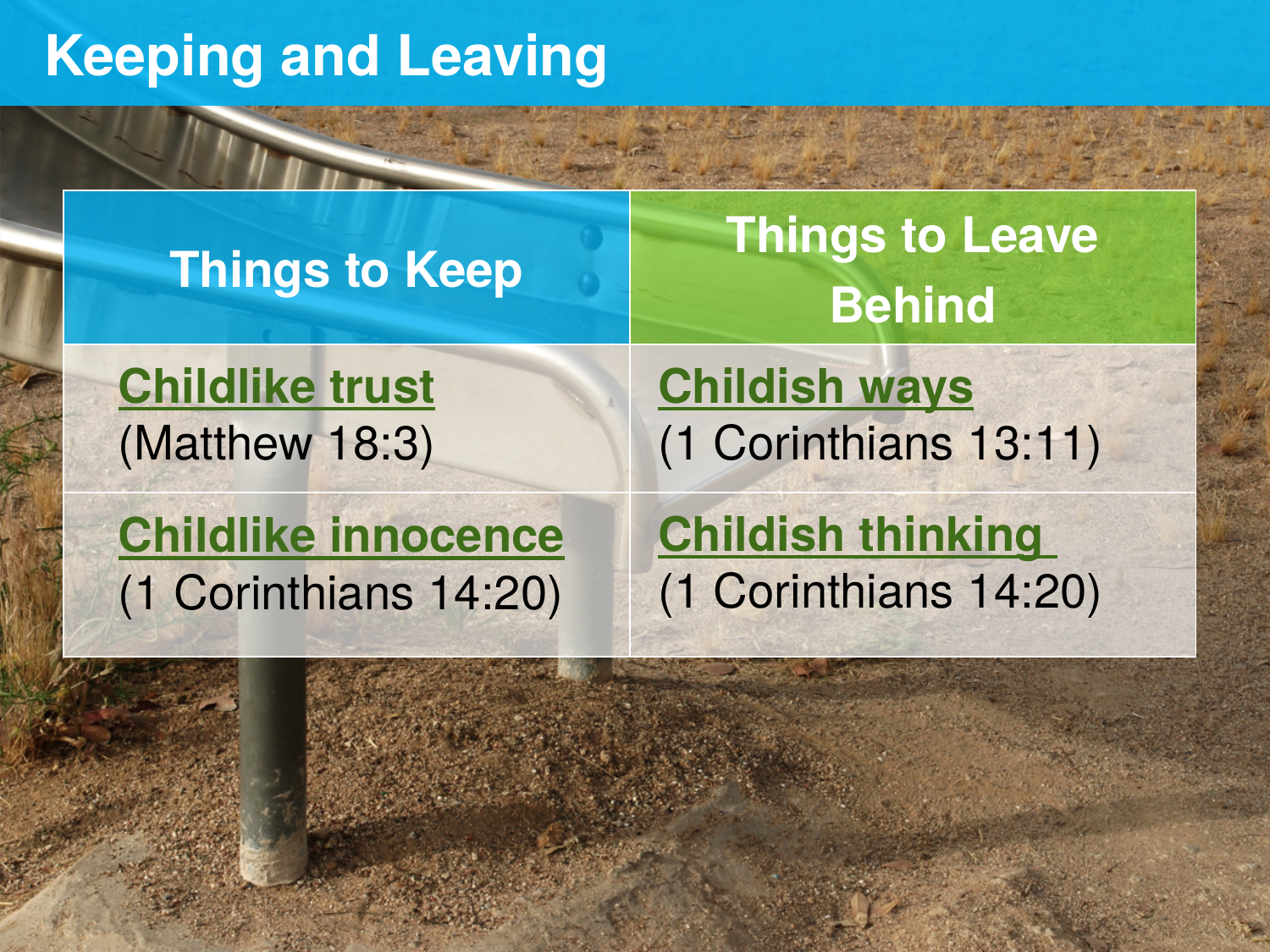

Keeping and Leaving
| Things to Keep | Things to Leave Behind |
| --- | --- |
|  |  |
|  |  |
Childlike trust
(Matthew 18:3)
Childish ways
(1 Corinthians 13:11)
Childish thinking
(1 Corinthians 14:20)
Childlike innocence
(1 Corinthians 14:20)